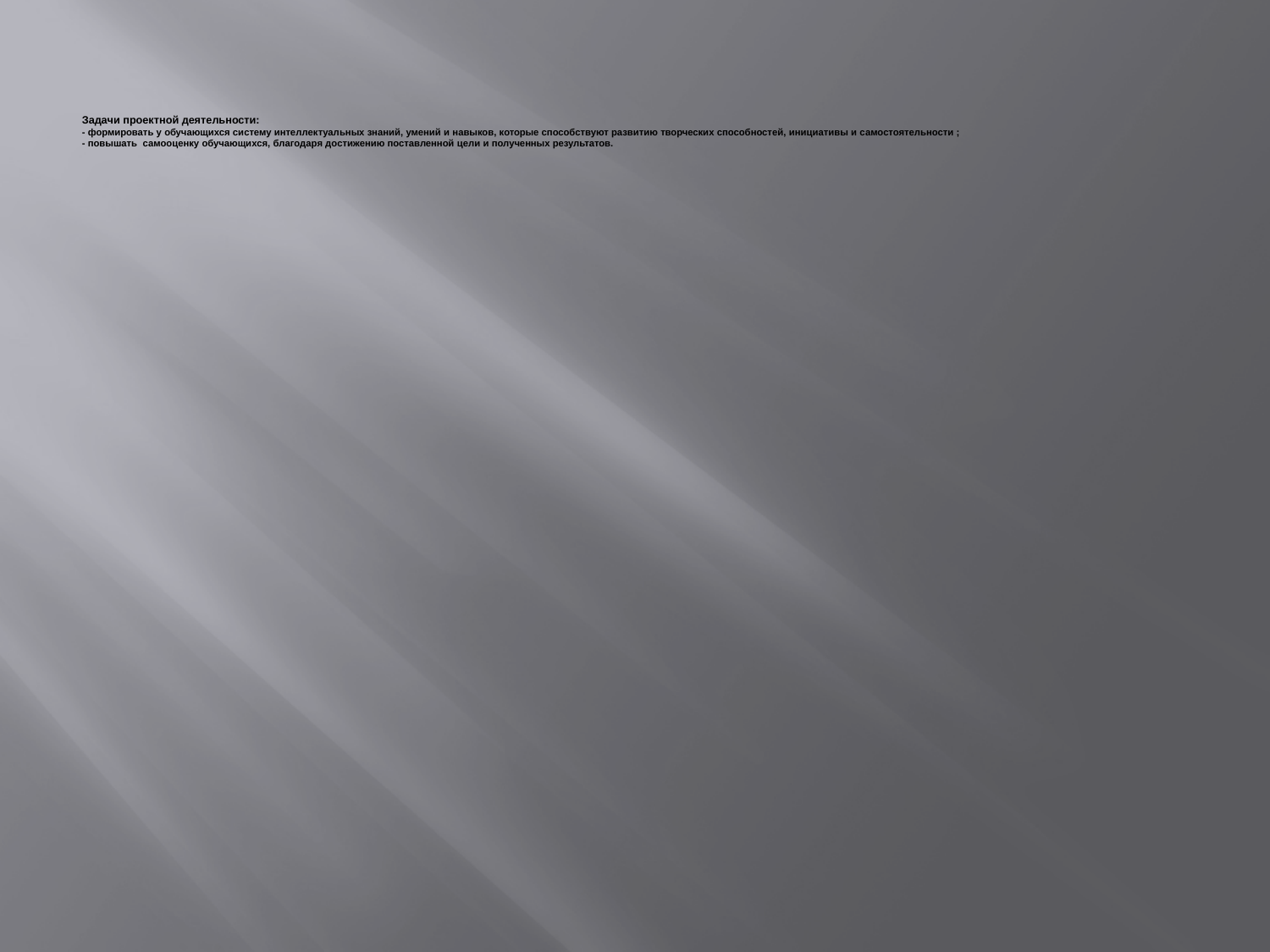

# Задачи проектной деятельности: - формировать у обучающихся систему интеллектуальных знаний, умений и навыков, которые способствуют развитию творческих способностей, инициативы и самостоятельности ; - повышать  самооценку обучающихся, благодаря достижению поставленной цели и полученных результатов.